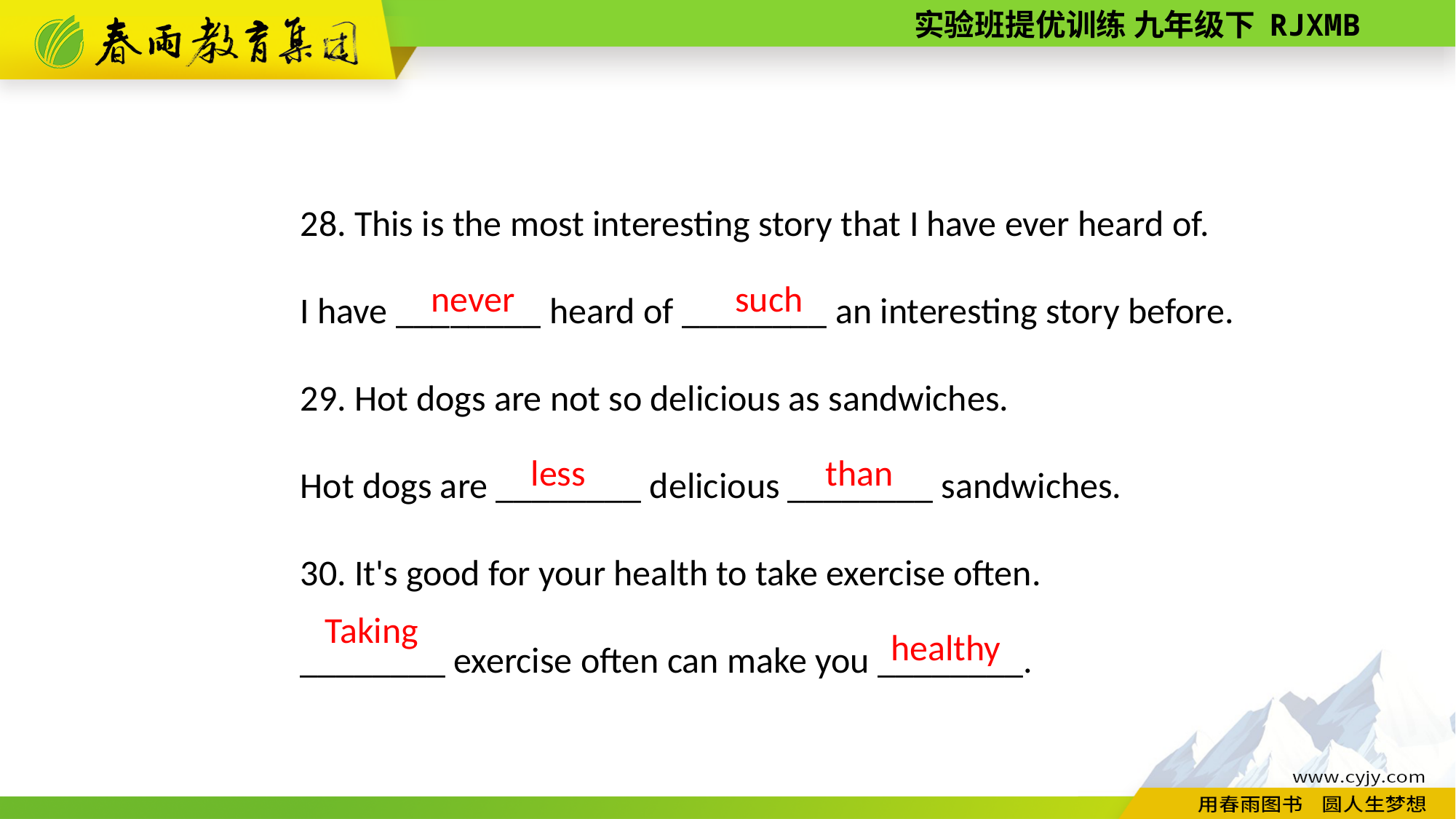

28. This is the most interesting story that I have ever heard of.
I have ________ heard of ________ an interesting story before.
29. Hot dogs are not so delicious as sandwiches.
Hot dogs are ________ delicious ________ sandwiches.
30. It's good for your health to take exercise often.
________ exercise often can make you ________.
such
never
than
 less
Taking
healthy